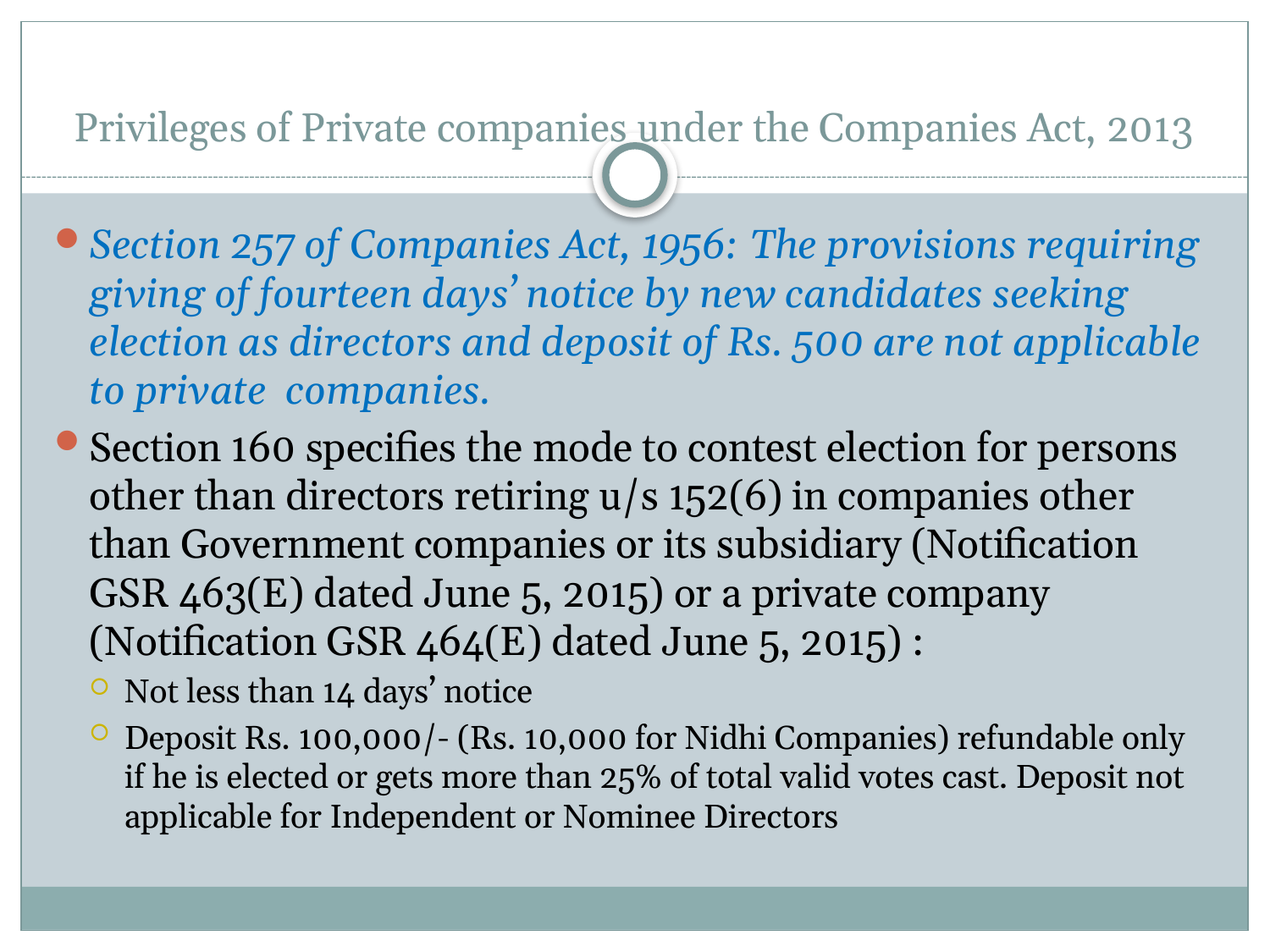

# Privileges of Private companies under the Companies Act, 2013
Section 257 of Companies Act, 1956: The provisions requiring giving of fourteen days’ notice by new candidates seeking election as directors and deposit of Rs. 500 are not applicable to private  companies.
Section 160 specifies the mode to contest election for persons other than directors retiring u/s 152(6) in companies other than Government companies or its subsidiary (Notification GSR 463(E) dated June 5, 2015) or a private company (Notification GSR 464(E) dated June 5, 2015) :
Not less than 14 days’ notice
Deposit Rs. 100,000/- (Rs. 10,000 for Nidhi Companies) refundable only if he is elected or gets more than 25% of total valid votes cast. Deposit not applicable for Independent or Nominee Directors